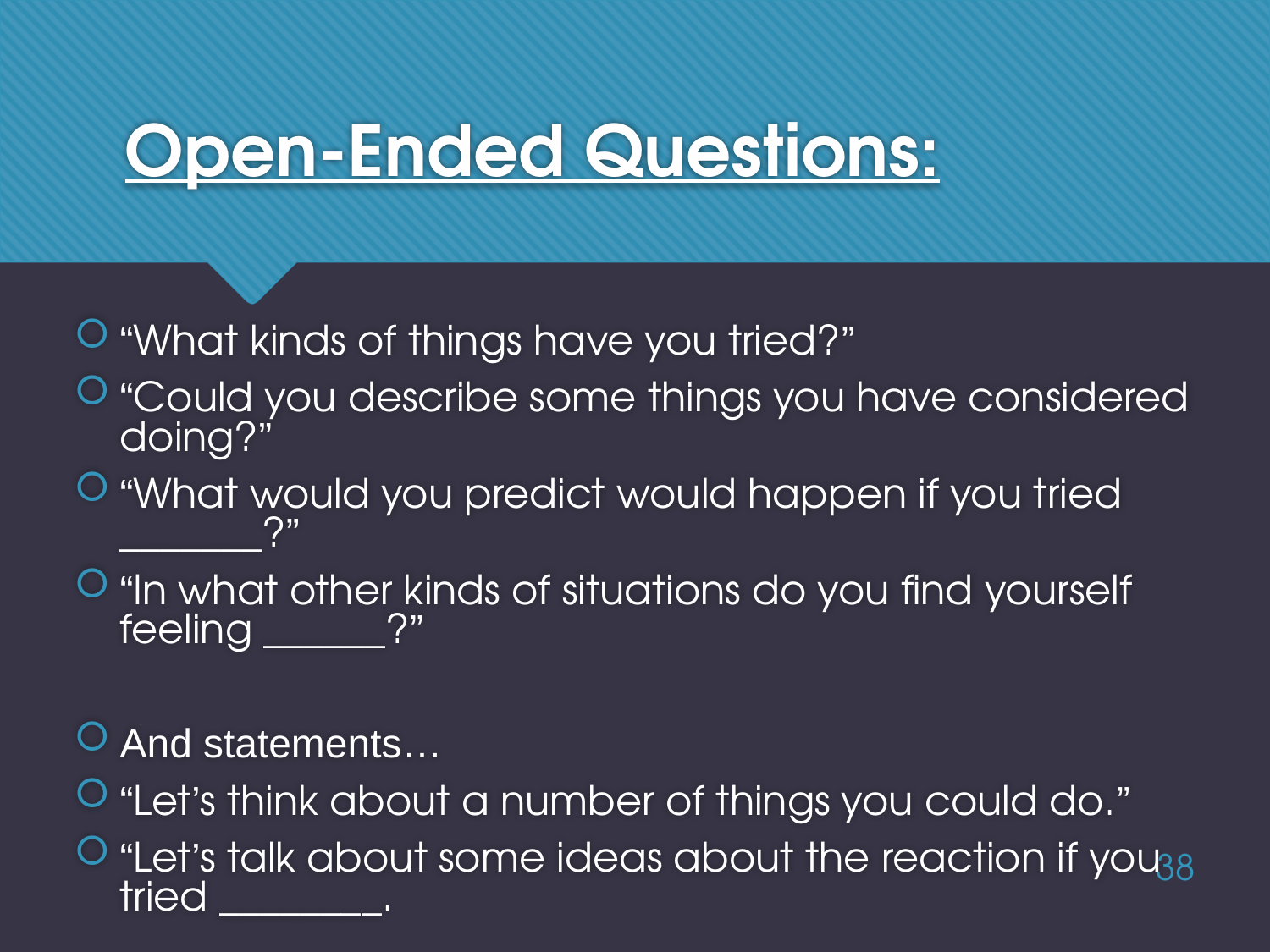

# Open-Ended Questions:
“What kinds of things have you tried?”
“Could you describe some things you have considered doing?”
“What would you predict would happen if you tried _______?”
“In what other kinds of situations do you find yourself feeling ______?”

And statements…
“Let’s think about a number of things you could do.”
“Let’s talk about some ideas about the reaction if you tried ________.

38